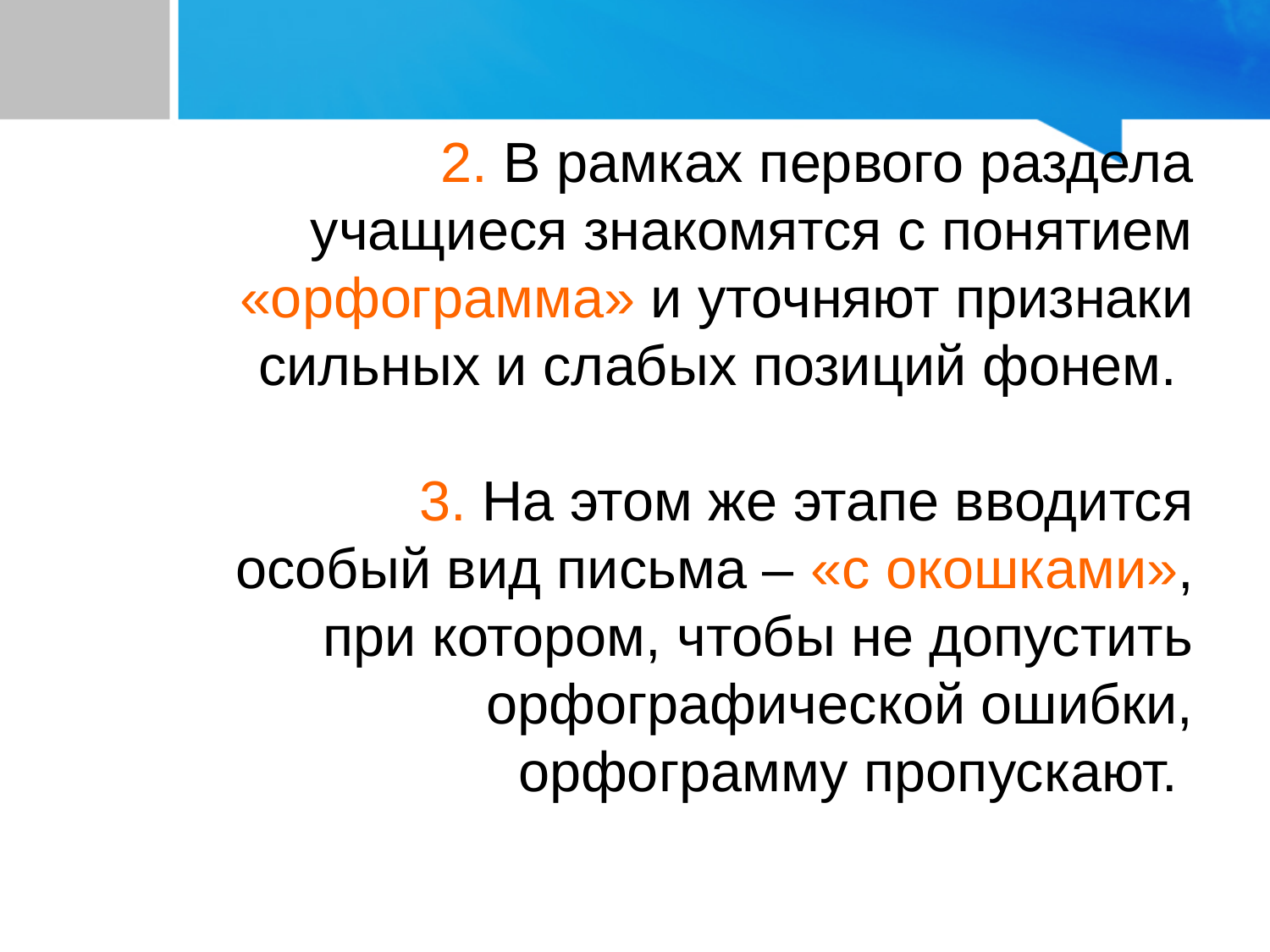

# 2. В рамках первого раздела учащиеся знакомятся с понятием «орфограмма» и уточняют признаки сильных и слабых позиций фонем. 3. На этом же этапе вводится особый вид письма – «с окошками», при котором, чтобы не допустить орфографической ошибки, орфограмму пропускают.